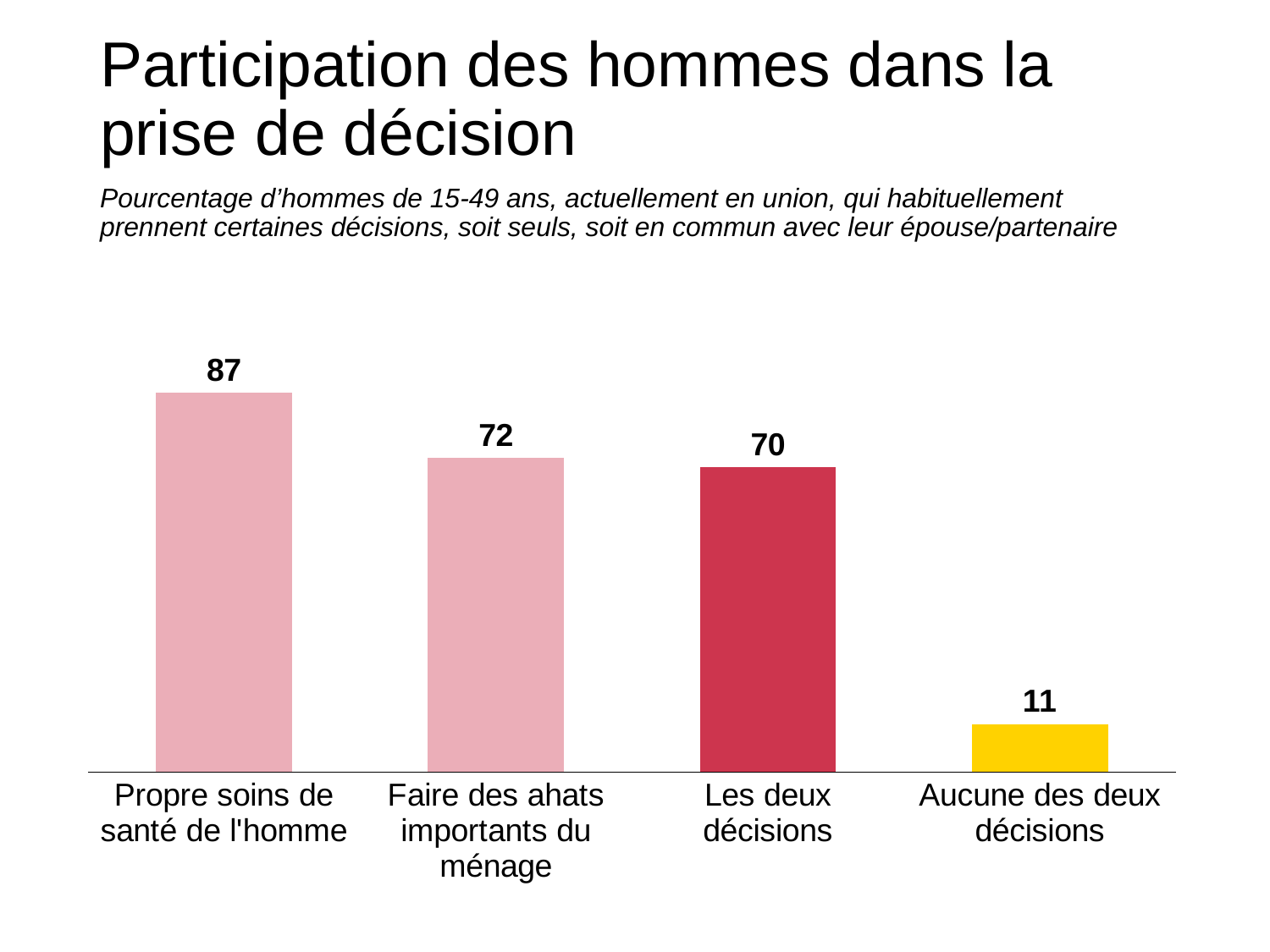

# Participation des hommes dans la prise de décision
Pourcentage d’hommes de 15-49 ans, actuellement en union, qui habituellement prennent certaines décisions, soit seuls, soit en commun avec leur épouse/partenaire

### Chart

| Category | Propre soins de santé de l'homme |
|---|---|
| Propre soins de santé de l'homme | 87.0 |
| Faire des ahats importants du ménage | 72.0 |
| Les deux décisions | 70.0 |
| Aucune des deux décisions | 11.0 |